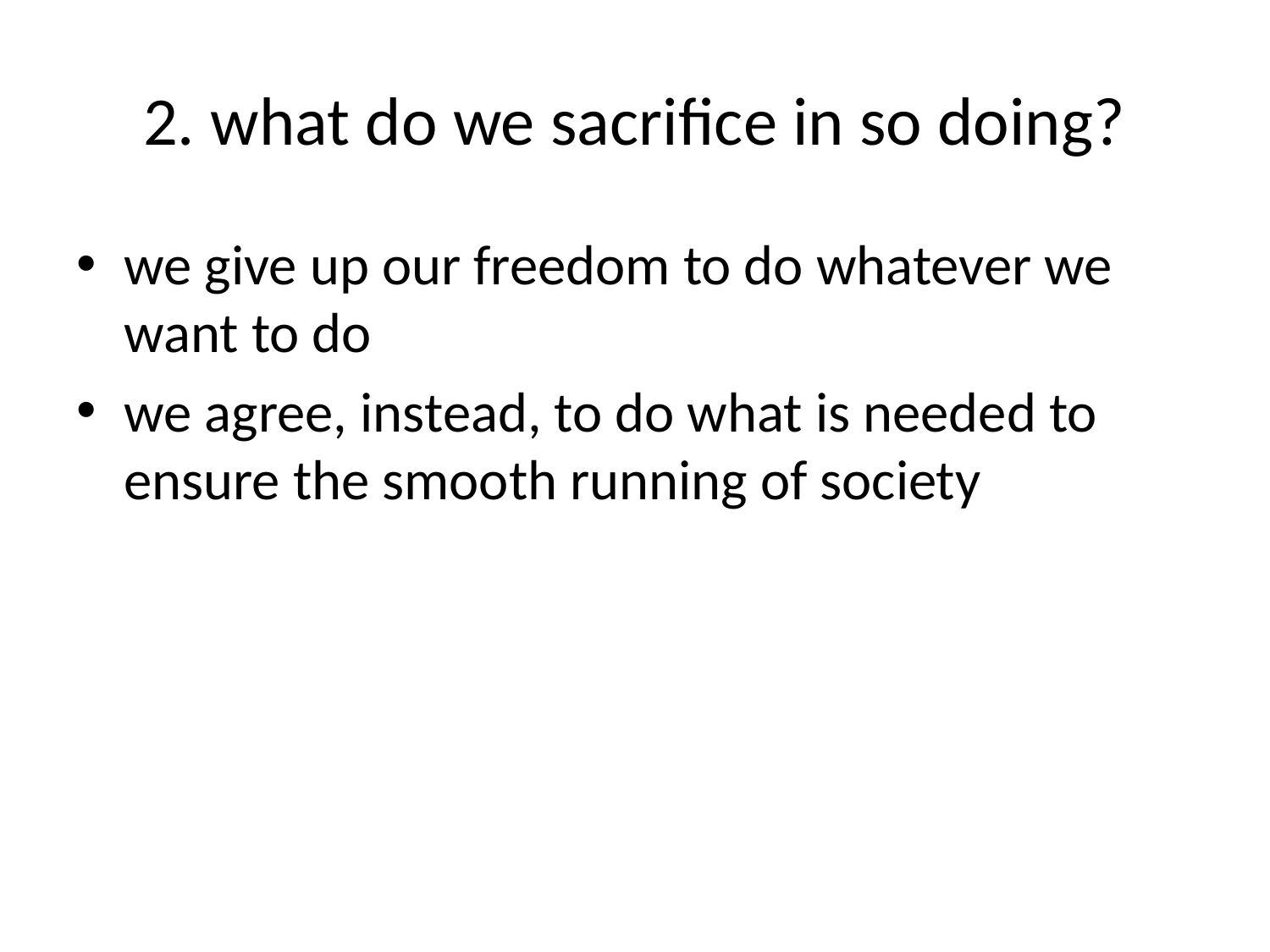

# 2. what do we sacrifice in so doing?
we give up our freedom to do whatever we want to do
we agree, instead, to do what is needed to ensure the smooth running of society